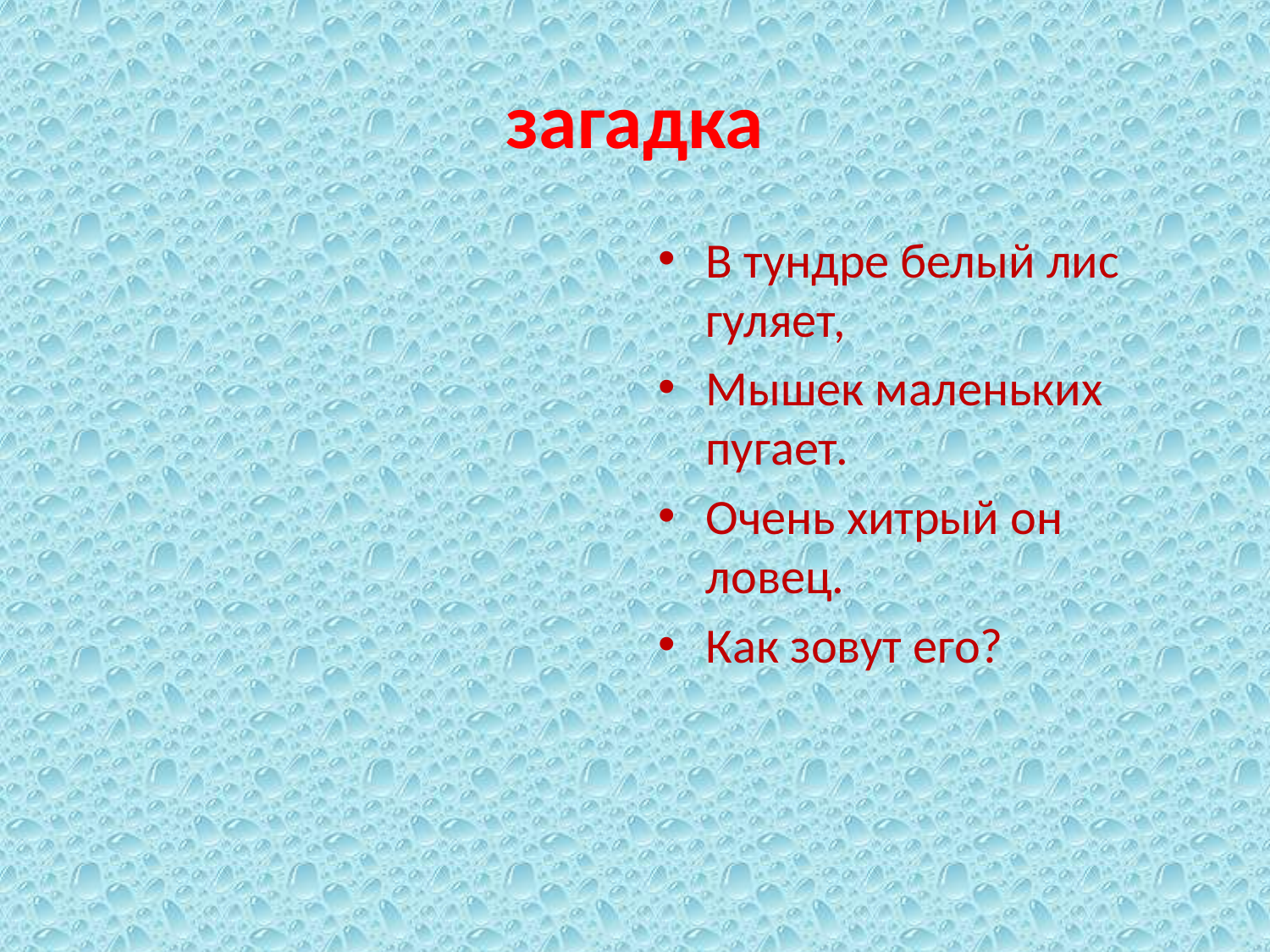

# загадка

В тундре белый лис гуляет,
Мышек маленьких пугает.
Очень хитрый он ловец.
Как зовут его?